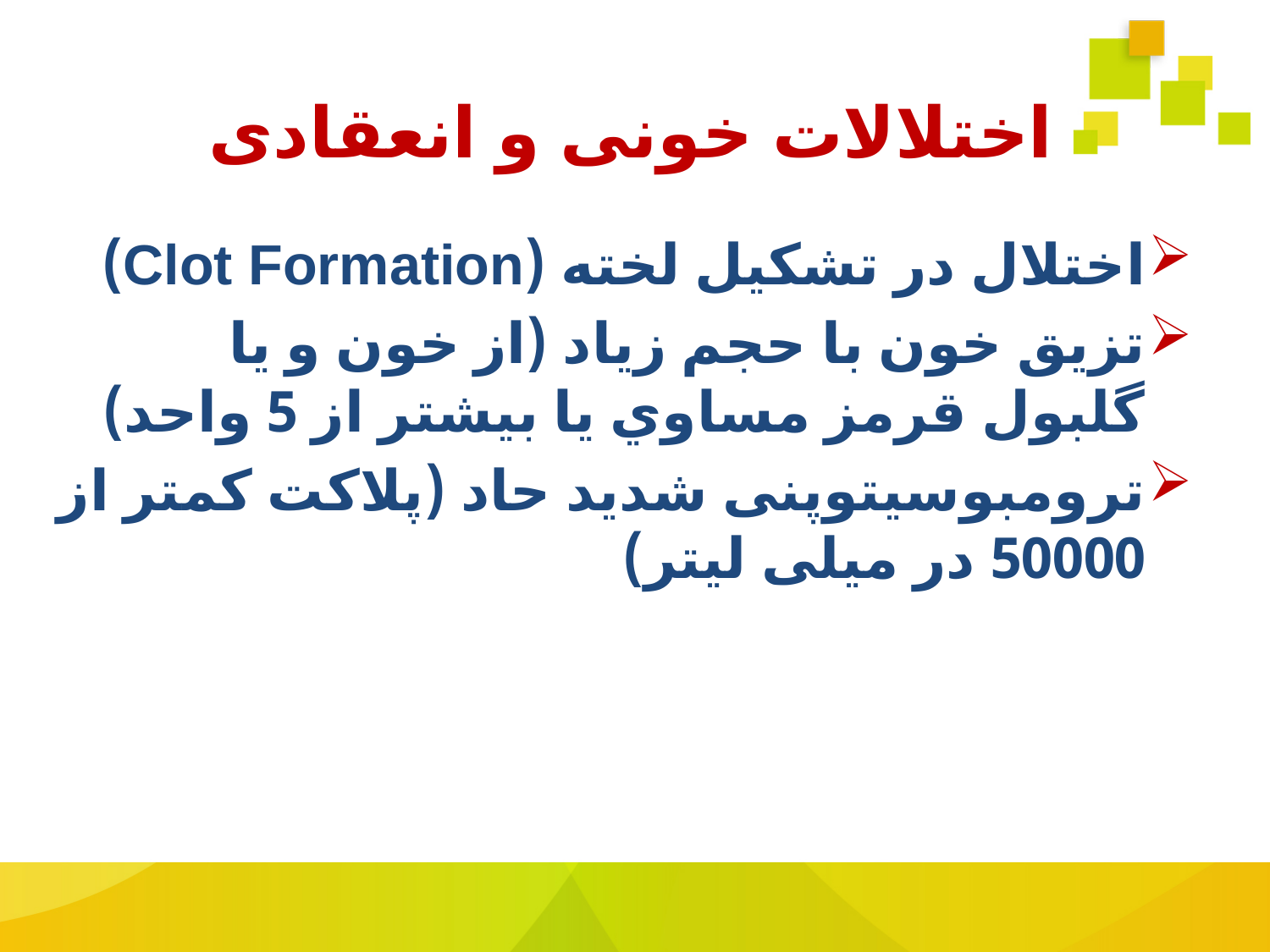

# اختلالات خونی و انعقادی
اختلال در تشکیل لخته (Clot Formation)
تزیق خون با حجم زیاد (از خون و یا گلبول قرمز مساوي یا بیشتر از 5 واحد)
ترومبوسیتوپنی شدید حاد (پلاکت کمتر از 50000 در میلی لیتر)